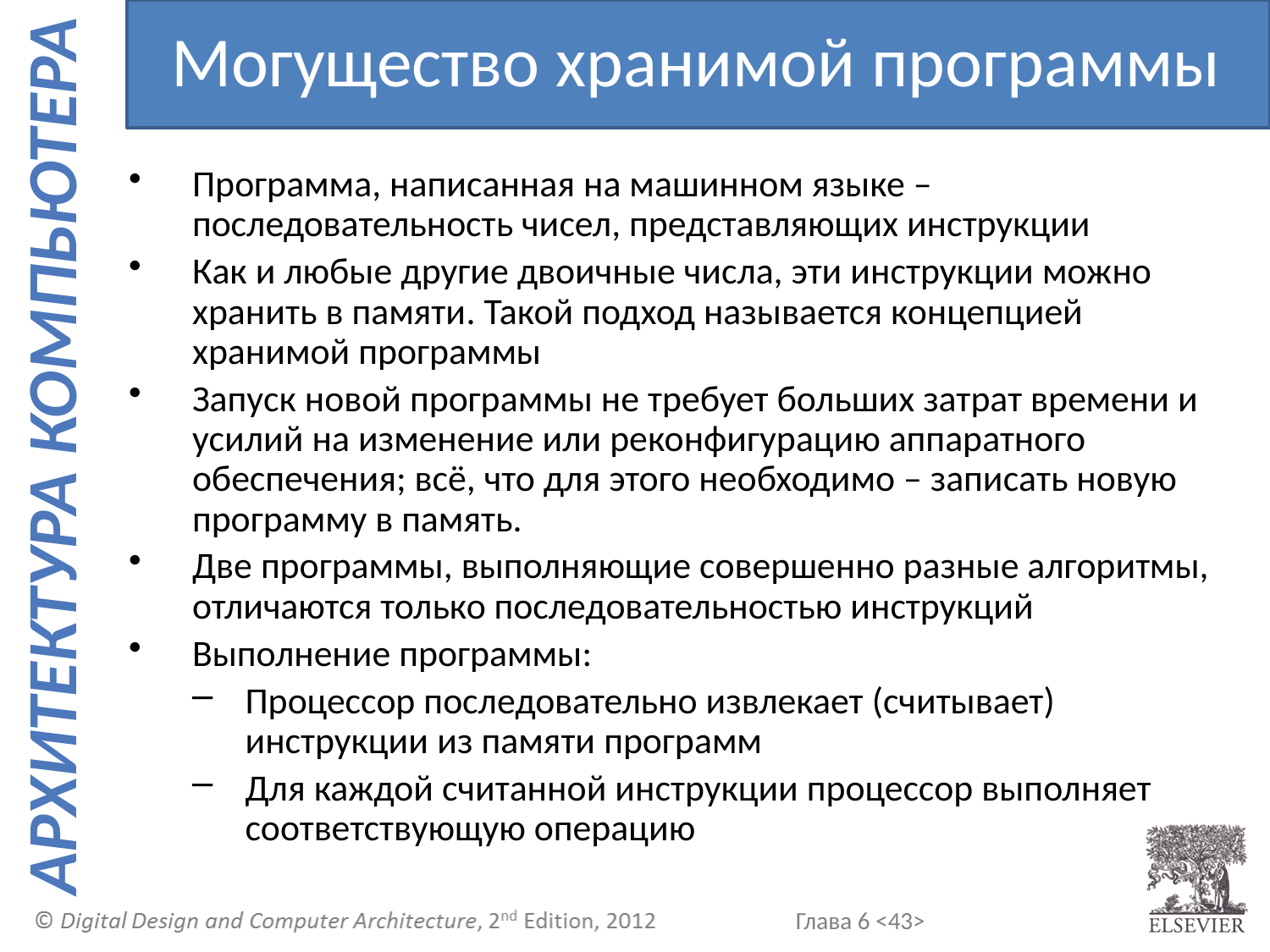

Могущество хранимой программы
Программа, написанная на машинном языке –последовательность чисел, представляющих инструкции
Как и любые другие двоичные числа, эти инструкции можно хранить в памяти. Такой подход называется концепцией хранимой программы
Запуск новой программы не требует больших затрат времени и усилий на изменение или реконфигурацию аппаратного обеспечения; всё, что для этого необходимо – записать новую программу в память.
Две программы, выполняющие совершенно разные алгоритмы, отличаются только последовательностью инструкций
Выполнение программы:
Процессор последовательно извлекает (считывает) инструкции из памяти программ
Для каждой считанной инструкции процессор выполняет соответствующую операцию